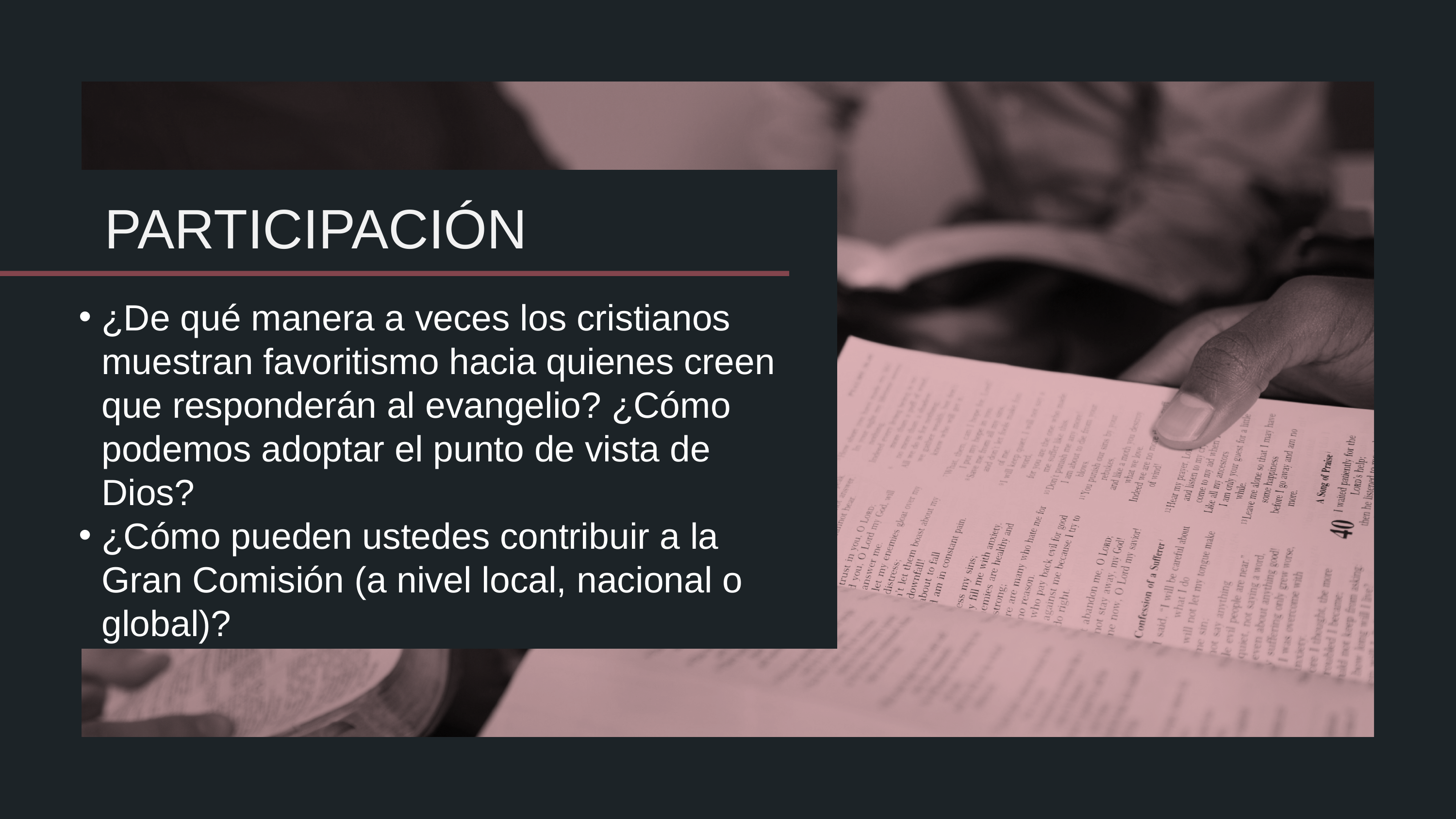

¿De qué manera a veces los cristianos muestran favoritismo hacia quienes creen que responderán al evangelio? ¿Cómo podemos adoptar el punto de vista de Dios?
¿Cómo pueden ustedes contribuir a la Gran Comisión (a nivel local, nacional o global)?